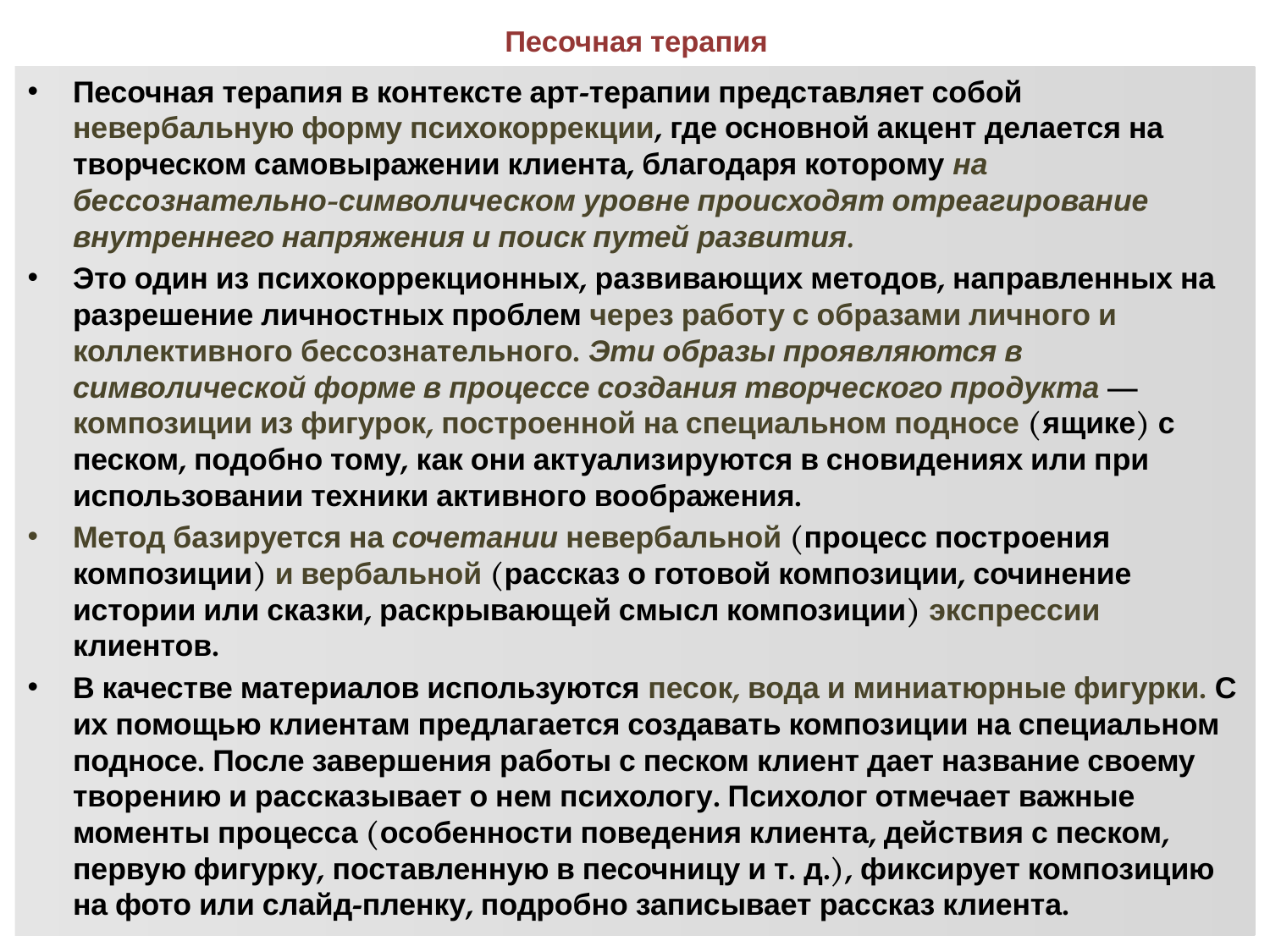

# Песочная терапия
Песочная терапия в контексте арт-терапии представляет собой невербальную форму психокоррекции, где основной акцент делается на творческом самовыражении клиента, благодаря которому на бессознательно-символическом уровне происходят отреагирование внутреннего напряжения и поиск путей развития.
Это один из психокоррекционных, развивающих методов, направленных на разрешение личностных проблем через работу с образами личного и коллективного бессознательного. Эти образы проявляются в символической форме в процессе создания творческого продукта — композиции из фигурок, построенной на специальном подносе (ящике) с песком, подобно тому, как они актуализируются в сновидениях или при использовании техники активного воображения.
Метод базируется на сочетании невербальной (процесс построения композиции) и вербальной (рассказ о готовой композиции, сочинение истории или сказки, раскрывающей смысл композиции) экспрессии клиентов.
В качестве материалов используются песок, вода и миниатюрные фигурки. С их помощью клиентам предлагается создавать композиции на специальном подносе. После завершения работы с песком клиент дает название своему творению и рассказывает о нем психологу. Психолог отмечает важные моменты процесса (особенности поведения клиента, действия с песком, первую фигурку, поставленную в песочницу и т. д.), фиксирует композицию на фото или слайд-пленку, подробно записывает рассказ клиента.